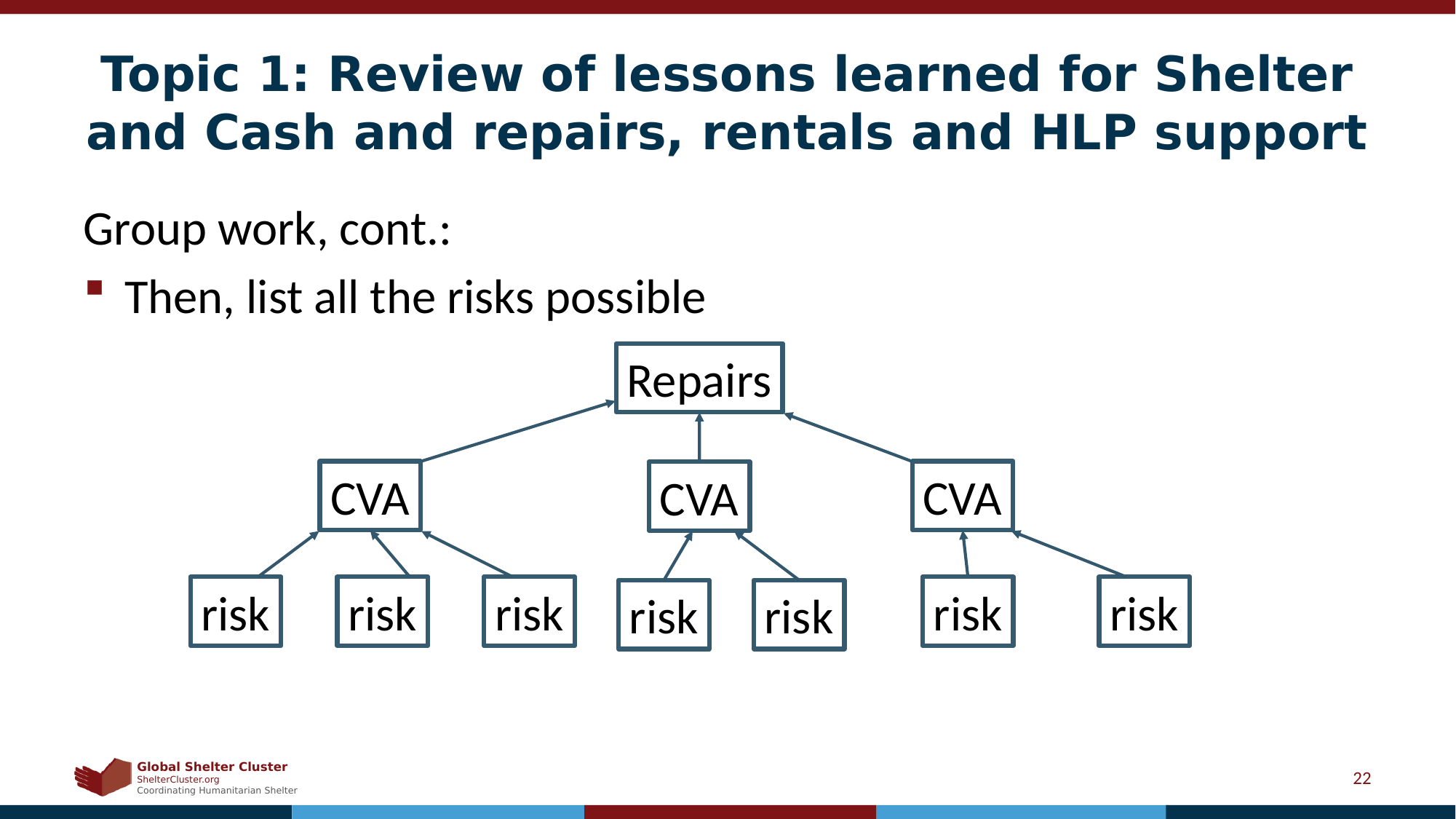

# Topic 1: Review of lessons learned for Shelter and Cash and repairs, rentals and HLP support
Group work, cont.:
Then, list all the risks possible

Repairs
CVA
CVA
CVA
risk
risk
risk
risk
risk
risk
risk
22